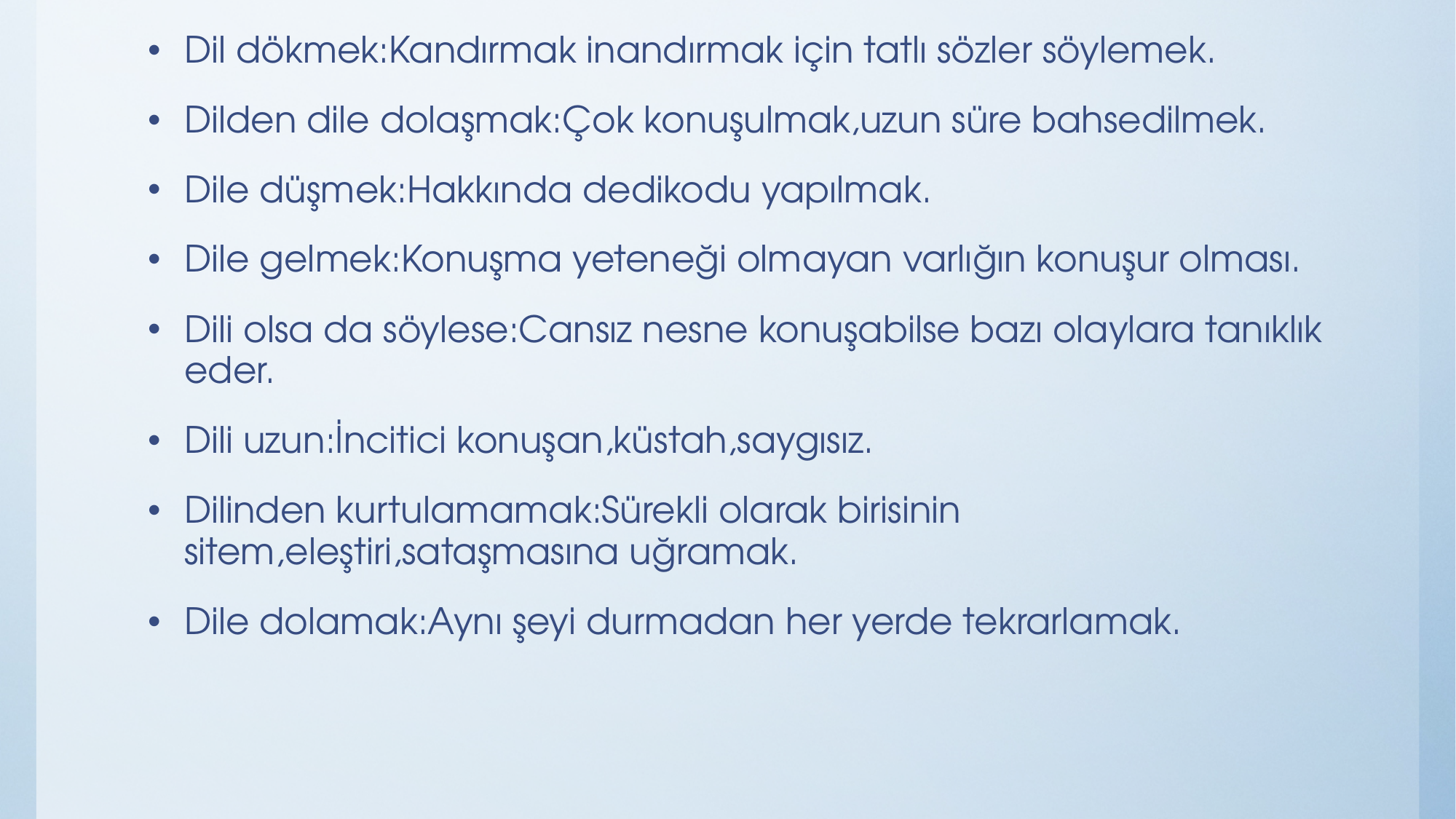

#
Dil dökmek:Kandırmak inandırmak için tatlı sözler söylemek.
Dilden dile dolaşmak:Çok konuşulmak,uzun süre bahsedilmek.
Dile düşmek:Hakkında dedikodu yapılmak.
Dile gelmek:Konuşma yeteneği olmayan varlığın konuşur olması.
Dili olsa da söylese:Cansız nesne konuşabilse bazı olaylara tanıklık eder.
Dili uzun:İncitici konuşan,küstah,saygısız.
Dilinden kurtulamamak:Sürekli olarak birisinin sitem,eleştiri,sataşmasına uğramak.
Dile dolamak:Aynı şeyi durmadan her yerde tekrarlamak.